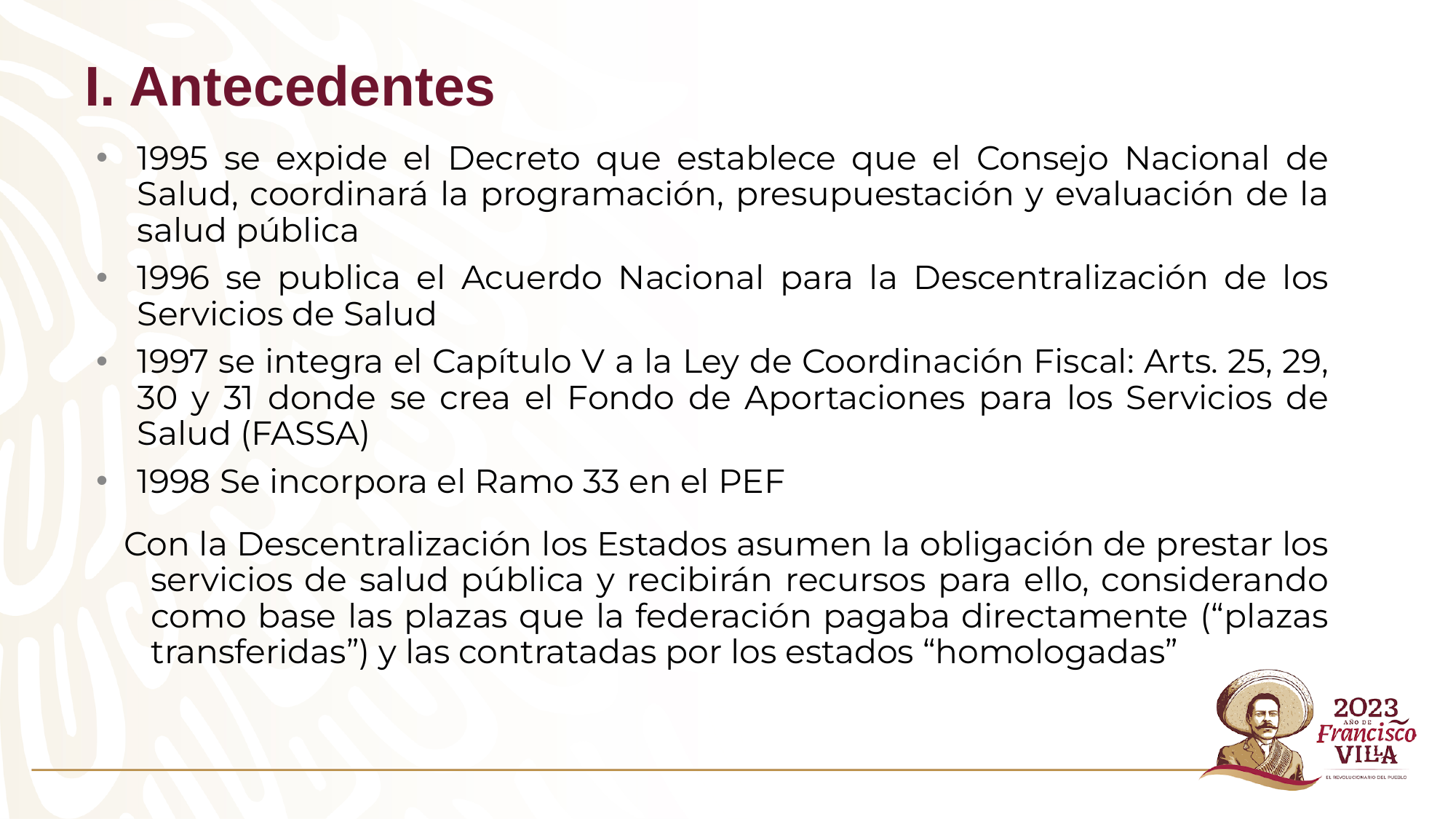

# I. Antecedentes
1995 se expide el Decreto que establece que el Consejo Nacional de Salud, coordinará la programación, presupuestación y evaluación de la salud pública
1996 se publica el Acuerdo Nacional para la Descentralización de los Servicios de Salud
1997 se integra el Capítulo V a la Ley de Coordinación Fiscal: Arts. 25, 29, 30 y 31 donde se crea el Fondo de Aportaciones para los Servicios de Salud (FASSA)
1998 Se incorpora el Ramo 33 en el PEF
Con la Descentralización los Estados asumen la obligación de prestar los servicios de salud pública y recibirán recursos para ello, considerando como base las plazas que la federación pagaba directamente (“plazas transferidas”) y las contratadas por los estados “homologadas”